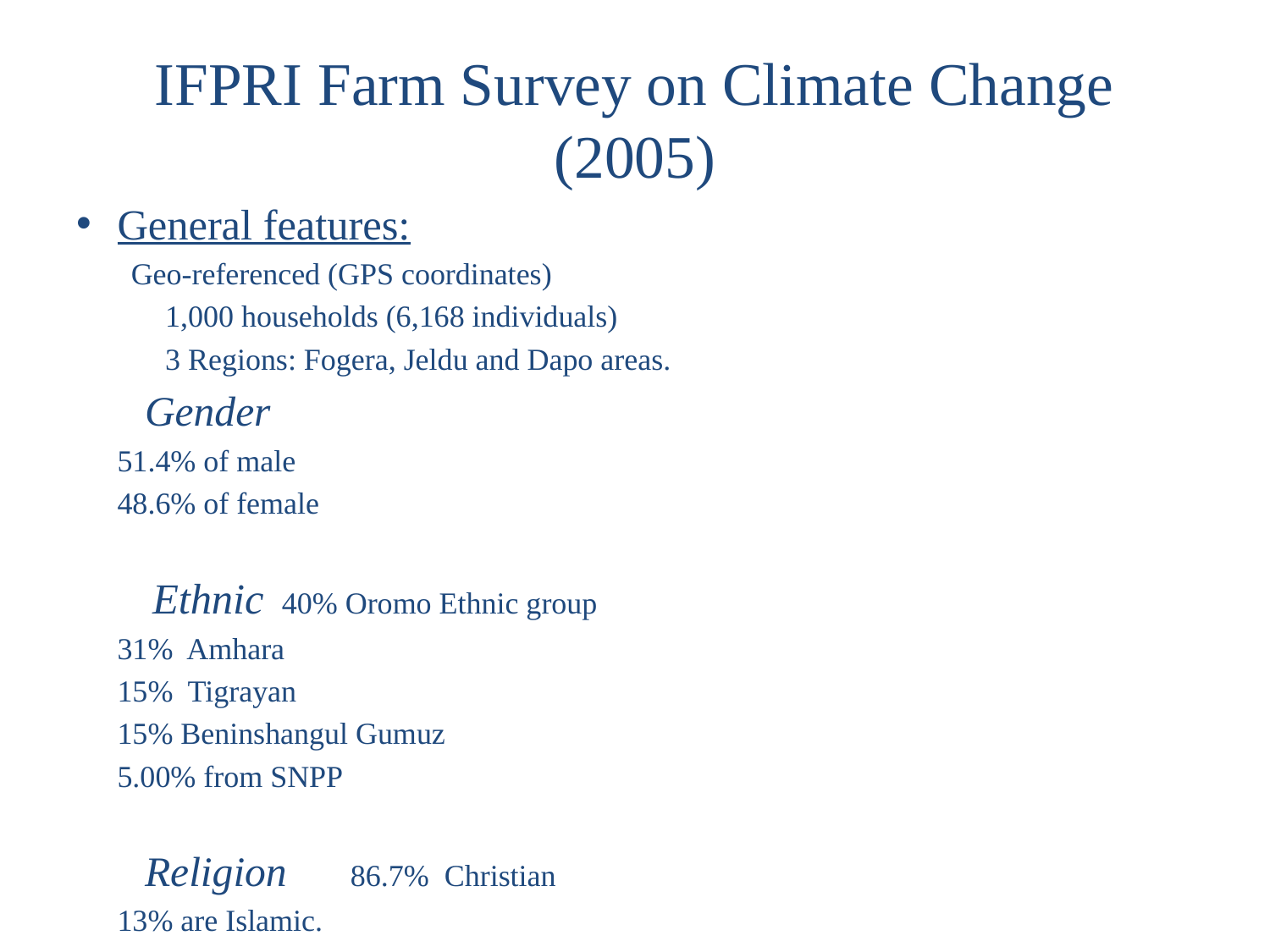

# IFPRI Farm Survey on Climate Change (2005)
General features:
			Geo-referenced (GPS coordinates)
				1,000 households (6,168 individuals)
				3 Regions: Fogera, Jeldu and Dapo areas.
	Gender
				51.4% of male
				48.6% of female

	 Ethnic	40% Oromo Ethnic group
				31%  Amhara
				15%  Tigrayan
				15% Beninshangul Gumuz
				5.00% from SNPP

	Religion 	86.7%  Christian
				13% are Islamic.